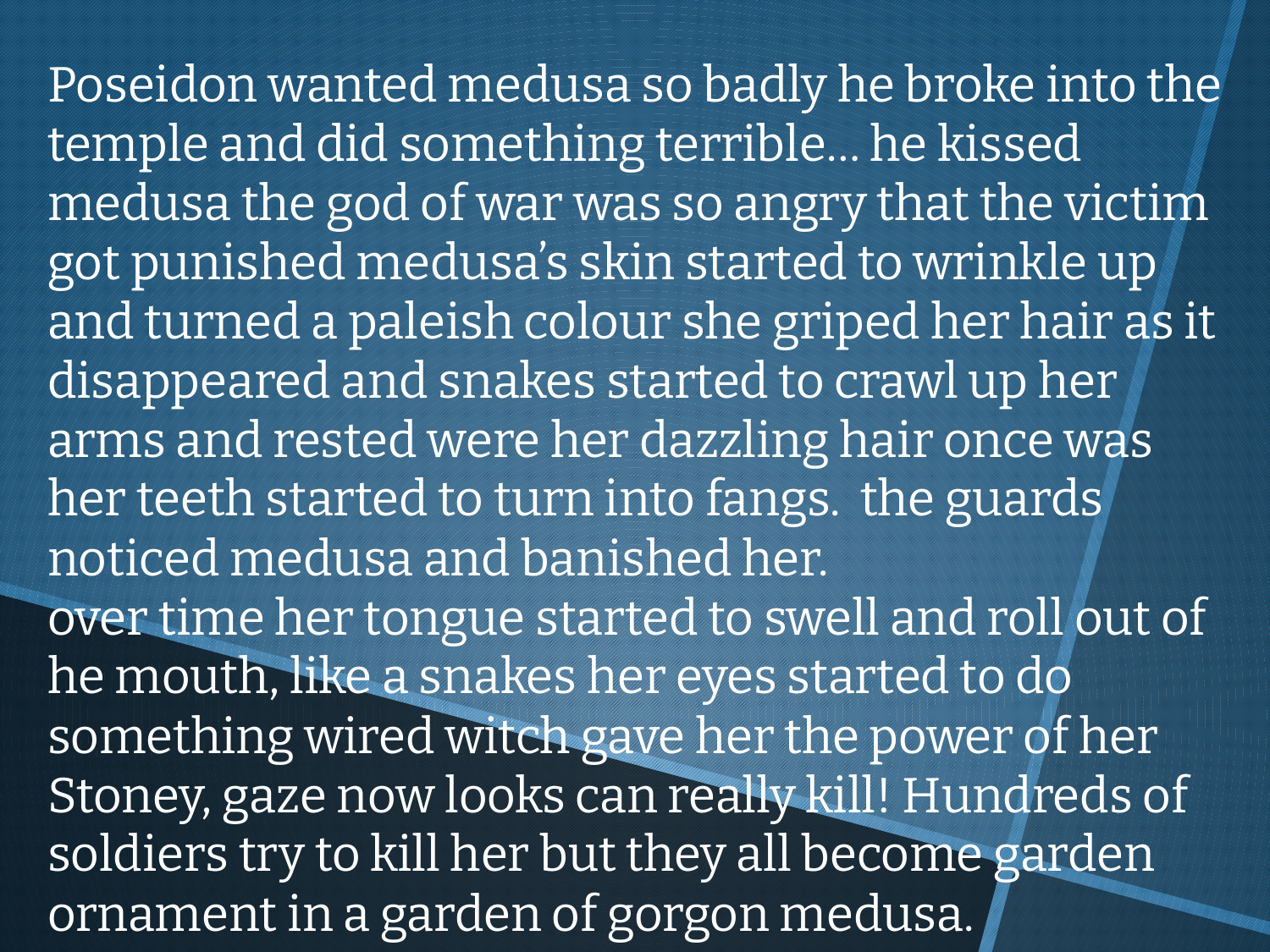

Poseidon wanted medusa so badly he broke into the temple and did something terrible… he kissed medusa the god of war was so angry that the victim got punished medusa’s skin started to wrinkle up and turned a paleish colour she griped her hair as it disappeared and snakes started to crawl up her arms and rested were her dazzling hair once was her teeth started to turn into fangs.  the guards noticed medusa and banished her.
over time her tongue started to swell and roll out of he mouth, like a snakes her eyes started to do something wired witch gave her the power of her Stoney, gaze now looks can really kill! Hundreds of soldiers try to kill her but they all become garden ornament in a garden of gorgon medusa.